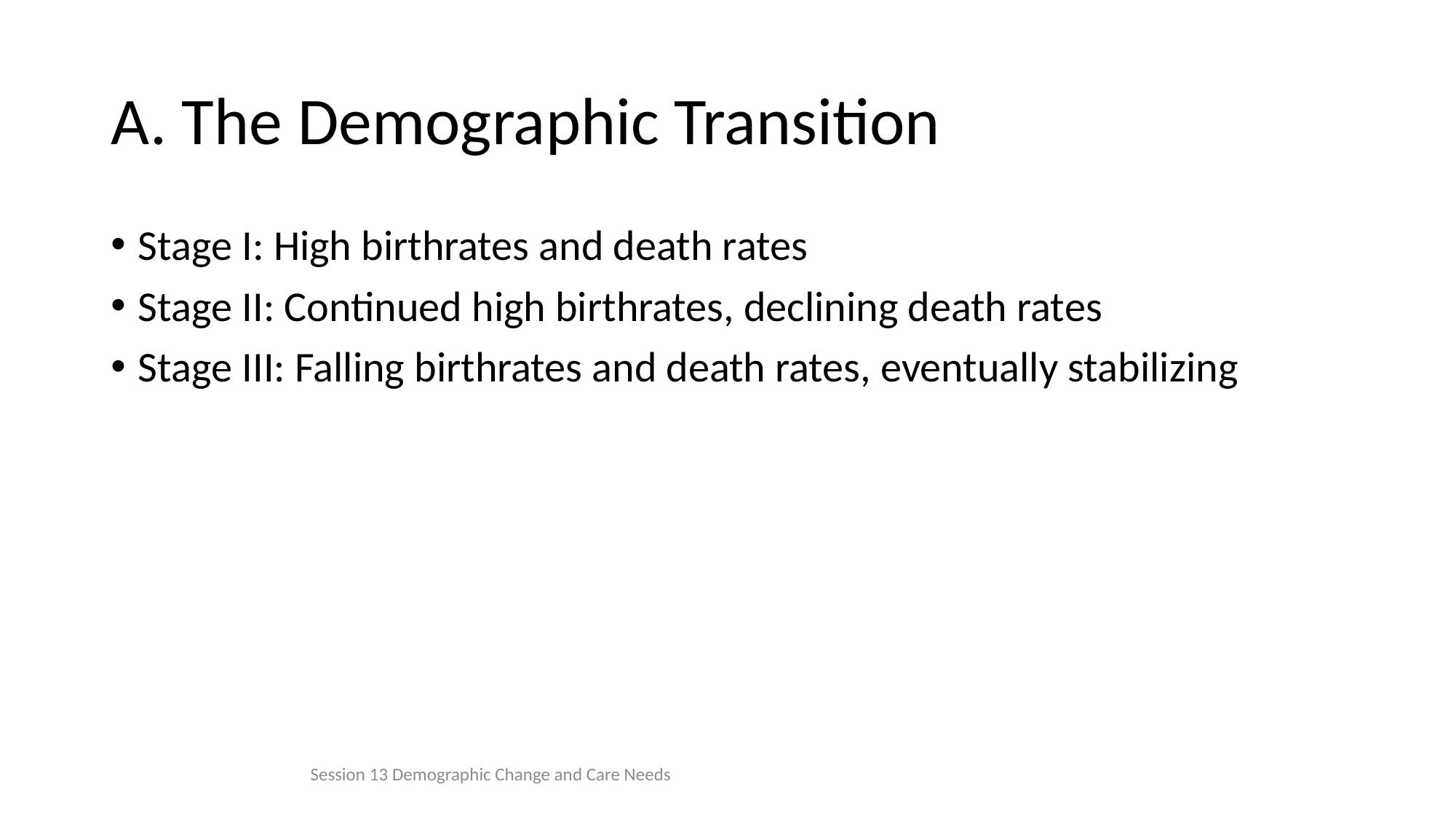

# A. The Demographic Transition
Stage I: High birthrates and death rates
Stage II: Continued high birthrates, declining death rates
Stage III: Falling birthrates and death rates, eventually stabilizing
Session 13 Demographic Change and Care Needs